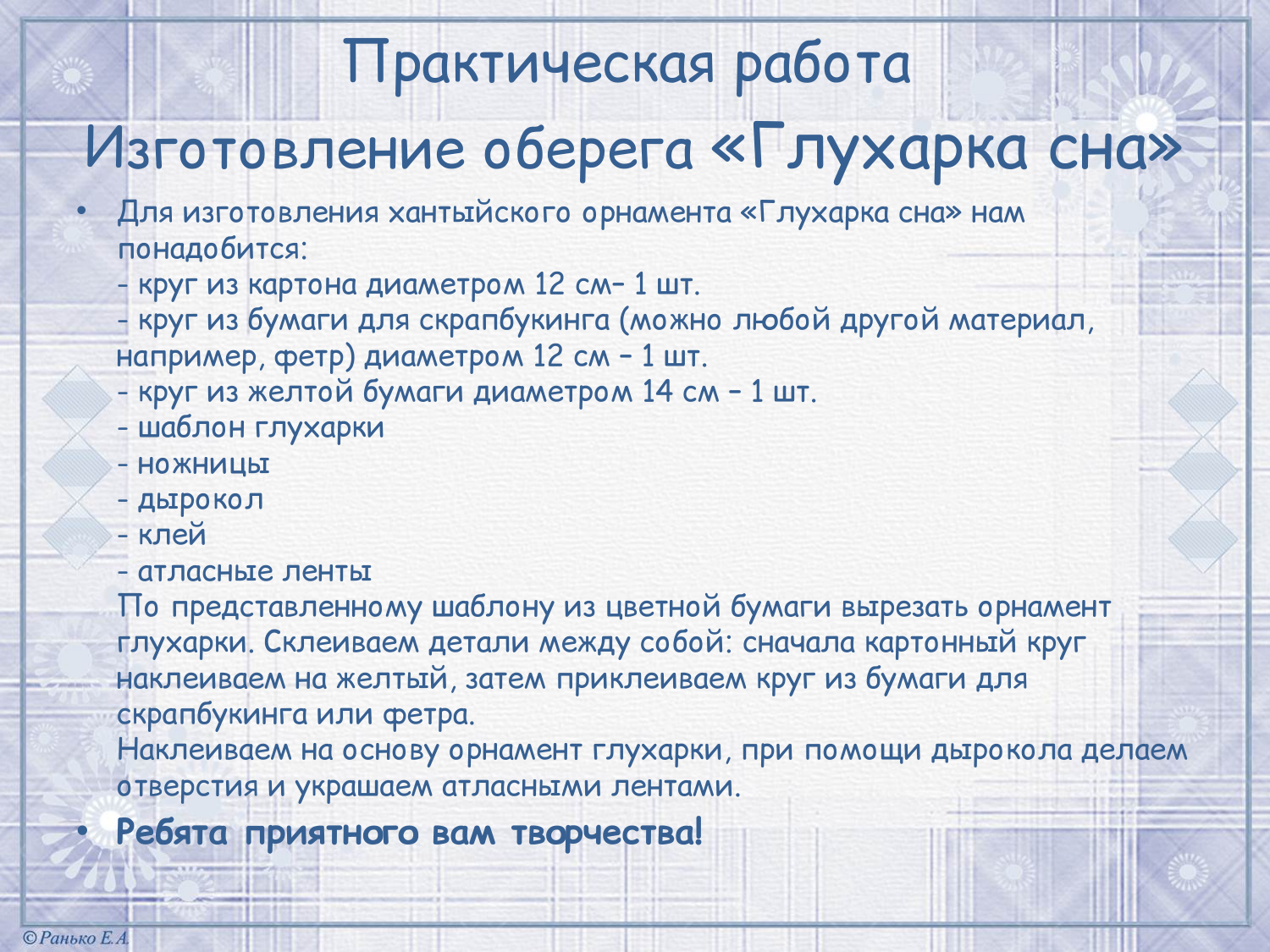

# Практическая работа Изготовление оберега «Глухарка сна»
Для изготовления хантыйского орнамента «Глухарка сна» нам понадобится:
- круг из картона диаметром 12 см– 1 шт.
- круг из бумаги для скрапбукинга (можно любой другой материал, например, фетр) диаметром 12 см – 1 шт.
- круг из желтой бумаги диаметром 14 см – 1 шт.
- шаблон глухарки
- ножницы
- дырокол 
- клей
- атласные ленты
По представленному шаблону из цветной бумаги вырезать орнамент глухарки. Склеиваем детали между собой: сначала картонный круг наклеиваем на желтый, затем приклеиваем круг из бумаги для скрапбукинга или фетра.
Наклеиваем на основу орнамент глухарки, при помощи дырокола делаем отверстия и украшаем атласными лентами.
Ребята приятного вам творчества!